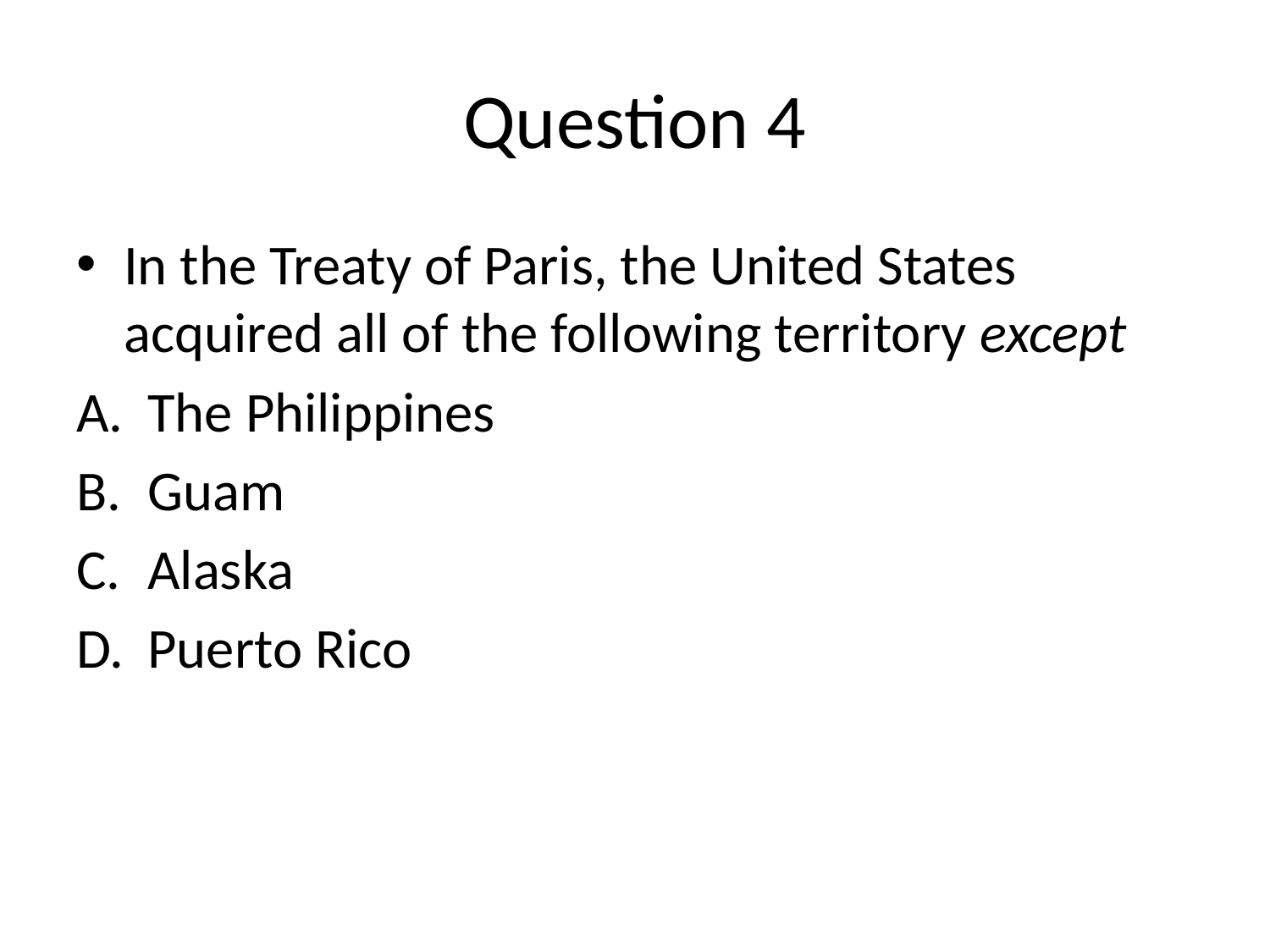

# Question 4
In the Treaty of Paris, the United States acquired all of the following territory except
The Philippines
Guam
Alaska
Puerto Rico